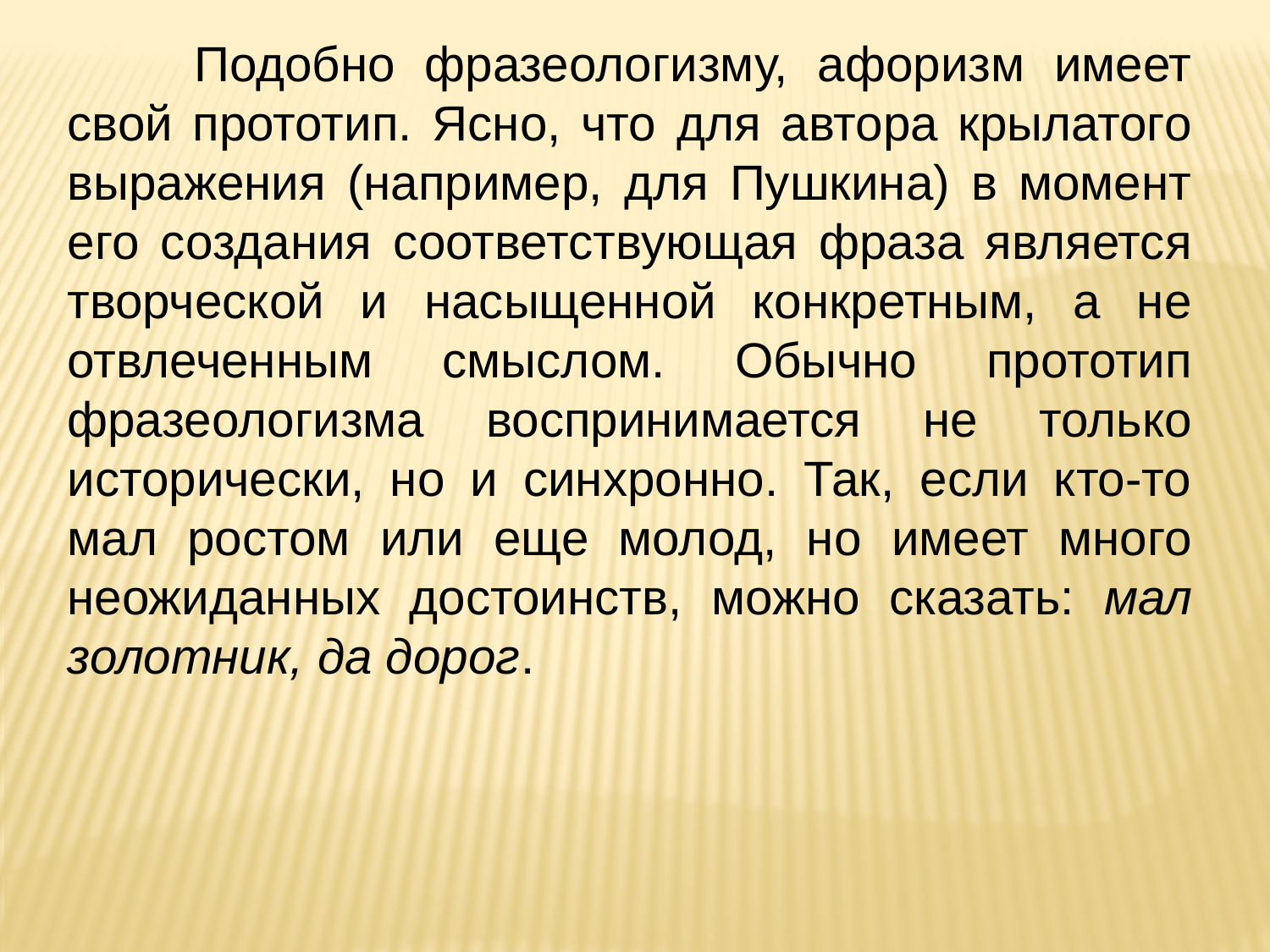

Подобно фразеологизму, афоризм имеет свой прототип. Ясно, что для автора крылатого выражения (например, для Пушкина) в момент его создания соответствующая фраза является творческой и насыщенной конкретным, а не отвлеченным смыслом. Обычно прототип фразеологизма воспринимается не только исторически, но и синхронно. Так, если кто-то мал ростом или еще молод, но имеет много неожиданных достоинств, можно сказать: мал золотник, да дорог.